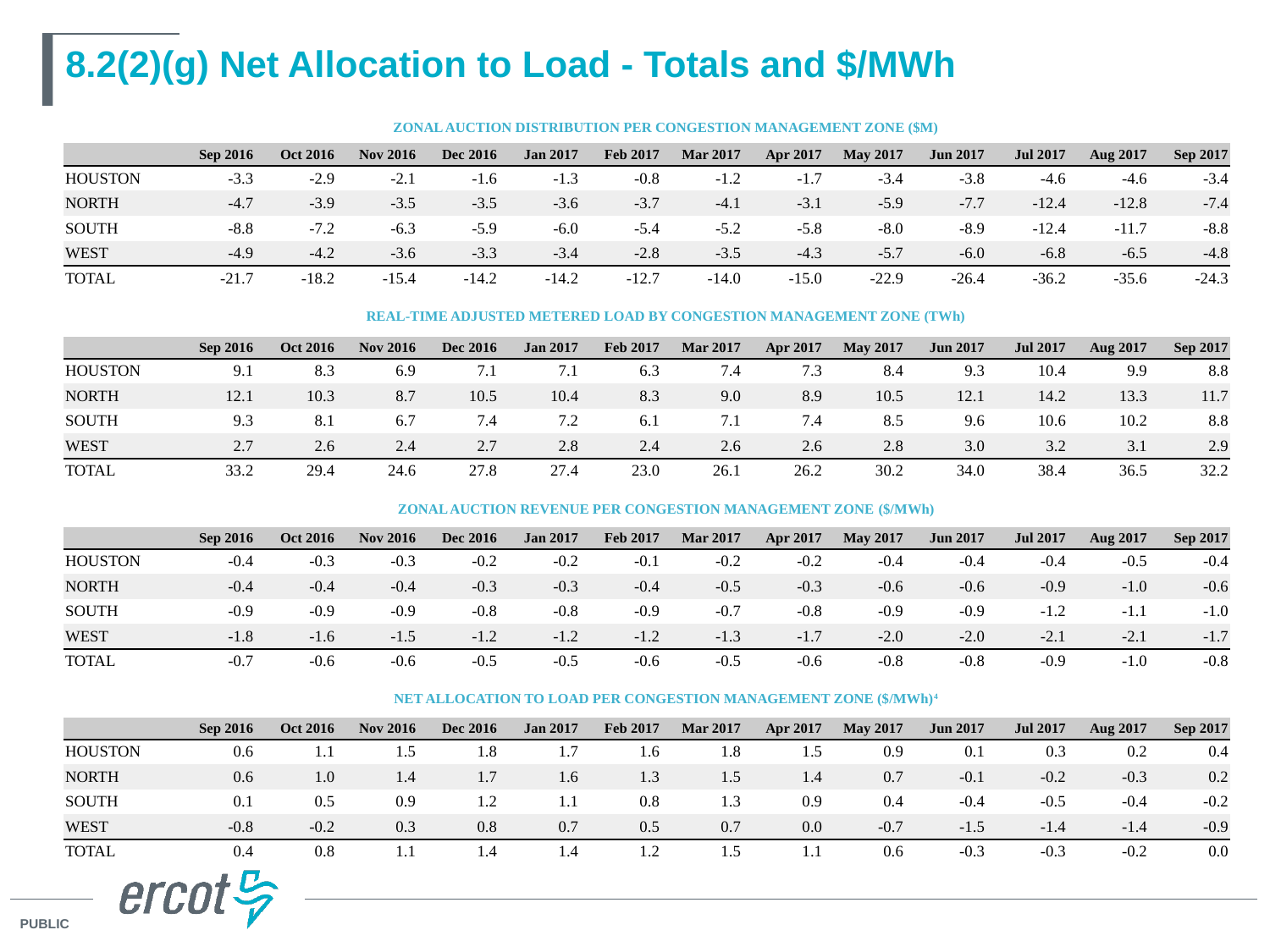

# 8.2(2)(g) Net Allocation to Load - Totals and $/MWh
ZONAL AUCTION DISTRIBUTION PER CONGESTION MANAGEMENT ZONE ($M)
| Zone | Sep 2016 | Oct 2016 | Nov 2016 | Dec 2016 | Jan 2017 | Feb 2017 | Mar 2017 | Apr 2017 | May 2017 | Jun 2017 | Jul 2017 | Aug 2017 | Sep 2017 |
| --- | --- | --- | --- | --- | --- | --- | --- | --- | --- | --- | --- | --- | --- |
| HOUSTON | -3.3 | -2.9 | -2.1 | -1.6 | -1.3 | -0.8 | -1.2 | -1.7 | -3.4 | -3.8 | -4.6 | -4.6 | -3.4 |
| NORTH | -4.7 | -3.9 | -3.5 | -3.5 | -3.6 | -3.7 | -4.1 | -3.1 | -5.9 | -7.7 | -12.4 | -12.8 | -7.4 |
| SOUTH | -8.8 | -7.2 | -6.3 | -5.9 | -6.0 | -5.4 | -5.2 | -5.8 | -8.0 | -8.9 | -12.4 | -11.7 | -8.8 |
| WEST | -4.9 | -4.2 | -3.6 | -3.3 | -3.4 | -2.8 | -3.5 | -4.3 | -5.7 | -6.0 | -6.8 | -6.5 | -4.8 |
| TOTAL | -21.7 | -18.2 | -15.4 | -14.2 | -14.2 | -12.7 | -14.0 | -15.0 | -22.9 | -26.4 | -36.2 | -35.6 | -24.3 |
REAL-TIME ADJUSTED METERED LOAD BY CONGESTION MANAGEMENT ZONE (TWh)
| Zone | Sep 2016 | Oct 2016 | Nov 2016 | Dec 2016 | Jan 2017 | Feb 2017 | Mar 2017 | Apr 2017 | May 2017 | Jun 2017 | Jul 2017 | Aug 2017 | Sep 2017 |
| --- | --- | --- | --- | --- | --- | --- | --- | --- | --- | --- | --- | --- | --- |
| HOUSTON | 9.1 | 8.3 | 6.9 | 7.1 | 7.1 | 6.3 | 7.4 | 7.3 | 8.4 | 9.3 | 10.4 | 9.9 | 8.8 |
| NORTH | 12.1 | 10.3 | 8.7 | 10.5 | 10.4 | 8.3 | 9.0 | 8.9 | 10.5 | 12.1 | 14.2 | 13.3 | 11.7 |
| SOUTH | 9.3 | 8.1 | 6.7 | 7.4 | 7.2 | 6.1 | 7.1 | 7.4 | 8.5 | 9.6 | 10.6 | 10.2 | 8.8 |
| WEST | 2.7 | 2.6 | 2.4 | 2.7 | 2.8 | 2.4 | 2.6 | 2.6 | 2.8 | 3.0 | 3.2 | 3.1 | 2.9 |
| TOTAL | 33.2 | 29.4 | 24.6 | 27.8 | 27.4 | 23.0 | 26.1 | 26.2 | 30.2 | 34.0 | 38.4 | 36.5 | 32.2 |
ZONAL AUCTION REVENUE PER CONGESTION MANAGEMENT ZONE ($/MWh)
| Zone | Sep 2016 | Oct 2016 | Nov 2016 | Dec 2016 | Jan 2017 | Feb 2017 | Mar 2017 | Apr 2017 | May 2017 | Jun 2017 | Jul 2017 | Aug 2017 | Sep 2017 |
| --- | --- | --- | --- | --- | --- | --- | --- | --- | --- | --- | --- | --- | --- |
| HOUSTON | -0.4 | -0.3 | -0.3 | -0.2 | -0.2 | -0.1 | -0.2 | -0.2 | -0.4 | -0.4 | -0.4 | -0.5 | -0.4 |
| NORTH | -0.4 | -0.4 | -0.4 | -0.3 | -0.3 | -0.4 | -0.5 | -0.3 | -0.6 | -0.6 | -0.9 | -1.0 | -0.6 |
| SOUTH | -0.9 | -0.9 | -0.9 | -0.8 | -0.8 | -0.9 | -0.7 | -0.8 | -0.9 | -0.9 | -1.2 | -1.1 | -1.0 |
| WEST | -1.8 | -1.6 | -1.5 | -1.2 | -1.2 | -1.2 | -1.3 | -1.7 | -2.0 | -2.0 | -2.1 | -2.1 | -1.7 |
| TOTAL | -0.7 | -0.6 | -0.6 | -0.5 | -0.5 | -0.6 | -0.5 | -0.6 | -0.8 | -0.8 | -0.9 | -1.0 | -0.8 |
NET ALLOCATION TO LOAD PER CONGESTION MANAGEMENT ZONE ($/MWh)4
| Zone | Sep 2016 | Oct 2016 | Nov 2016 | Dec 2016 | Jan 2017 | Feb 2017 | Mar 2017 | Apr 2017 | May 2017 | Jun 2017 | Jul 2017 | Aug 2017 | Sep 2017 |
| --- | --- | --- | --- | --- | --- | --- | --- | --- | --- | --- | --- | --- | --- |
| HOUSTON | 0.6 | 1.1 | 1.5 | 1.8 | 1.7 | 1.6 | 1.8 | 1.5 | 0.9 | 0.1 | 0.3 | 0.2 | 0.4 |
| NORTH | 0.6 | 1.0 | 1.4 | 1.7 | 1.6 | 1.3 | 1.5 | 1.4 | 0.7 | -0.1 | -0.2 | -0.3 | 0.2 |
| SOUTH | 0.1 | 0.5 | 0.9 | 1.2 | 1.1 | 0.8 | 1.3 | 0.9 | 0.4 | -0.4 | -0.5 | -0.4 | -0.2 |
| WEST | -0.8 | -0.2 | 0.3 | 0.8 | 0.7 | 0.5 | 0.7 | 0.0 | -0.7 | -1.5 | -1.4 | -1.4 | -0.9 |
| TOTAL | 0.4 | 0.8 | 1.1 | 1.4 | 1.4 | 1.2 | 1.5 | 1.1 | 0.6 | -0.3 | -0.3 | -0.2 | 0.0 |